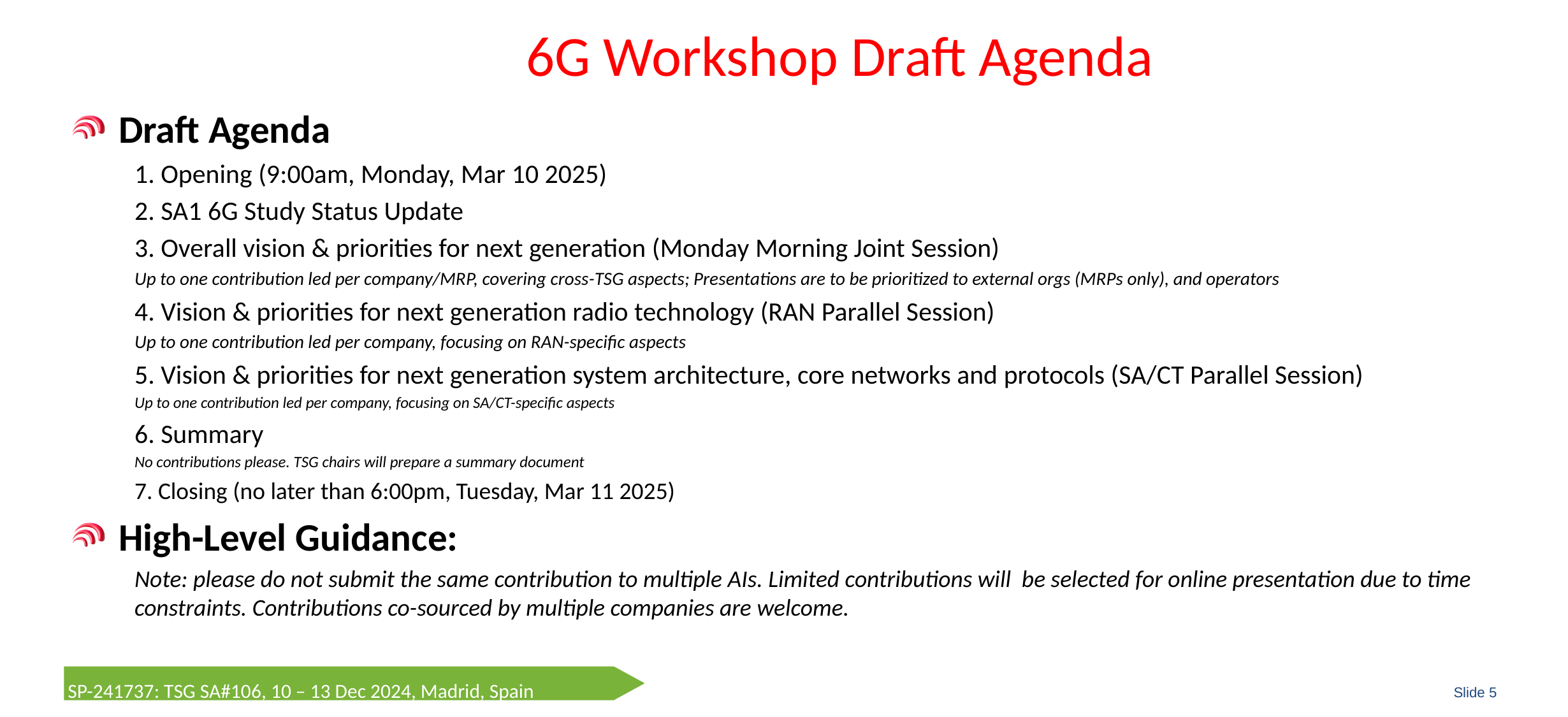

# 6G Workshop Draft Agenda
Draft Agenda
1. Opening (9:00am, Monday, Mar 10 2025)
2. SA1 6G Study Status Update
3. Overall vision & priorities for next generation (Monday Morning Joint Session)
Up to one contribution led per company/MRP, covering cross-TSG aspects; Presentations are to be prioritized to external orgs (MRPs only), and operators
4. Vision & priorities for next generation radio technology (RAN Parallel Session)
Up to one contribution led per company, focusing on RAN-specific aspects
5. Vision & priorities for next generation system architecture, core networks and protocols (SA/CT Parallel Session)
Up to one contribution led per company, focusing on SA/CT-specific aspects
6. Summary
No contributions please. TSG chairs will prepare a summary document
7. Closing (no later than 6:00pm, Tuesday, Mar 11 2025)
High-Level Guidance:
Note: please do not submit the same contribution to multiple AIs. Limited contributions will  be selected for online presentation due to time constraints. Contributions co-sourced by multiple companies are welcome.